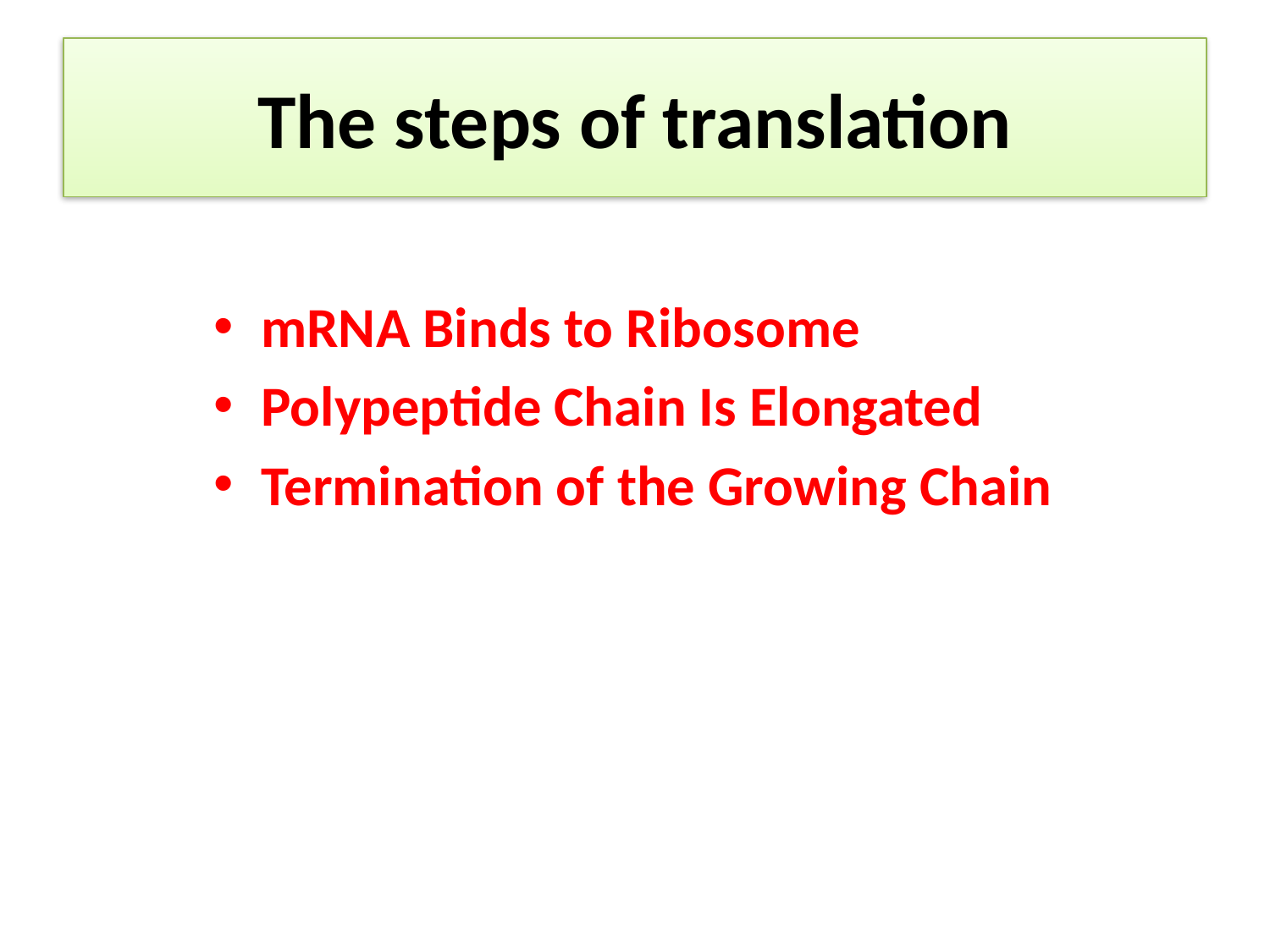

# The steps of translation
mRNA Binds to Ribosome
Polypeptide Chain Is Elongated
Termination of the Growing Chain